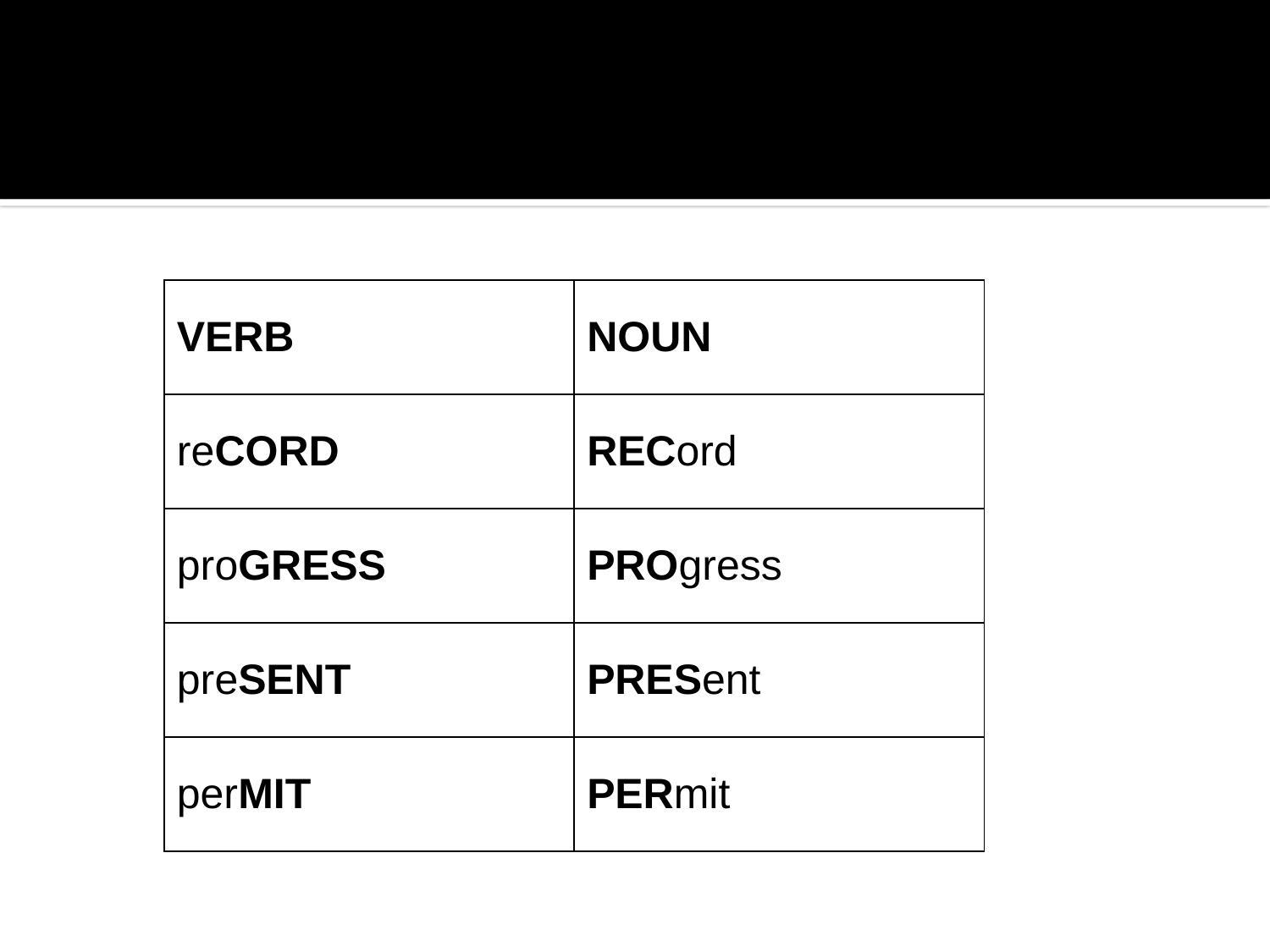

#
| VERB | NOUN |
| --- | --- |
| reCORD | RECord |
| proGRESS | PROgress |
| preSENT | PRESent |
| perMIT | PERmit |